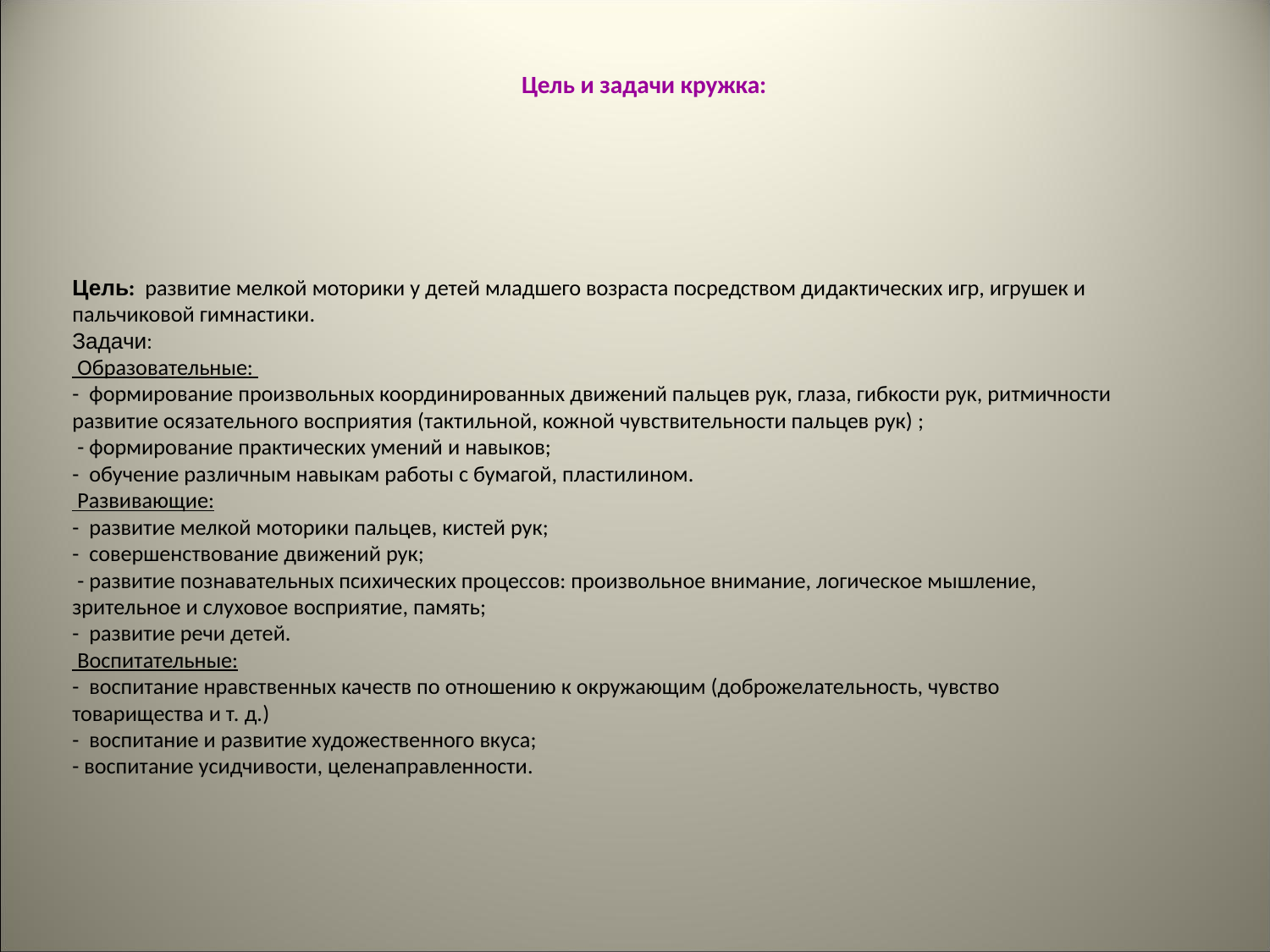

Цель и задачи кружка:
# Цель:  развитие мелкой моторики у детей младшего возраста посредством дидактических игр, игрушек и пальчиковой гимнастики. Задачи: Образовательные: -  формирование произвольных координированных движений пальцев рук, глаза, гибкости рук, ритмичности развитие осязательного восприятия (тактильной, кожной чувствительности пальцев рук) ; - формирование практических умений и навыков; -  обучение различным навыкам работы с бумагой, пластилином. Развивающие: -  развитие мелкой моторики пальцев, кистей рук; -  совершенствование движений рук; - развитие познавательных психических процессов: произвольное внимание, логическое мышление, зрительное и слуховое восприятие, память; -  развитие речи детей. Воспитательные: -  воспитание нравственных качеств по отношению к окружающим (доброжелательность, чувство товарищества и т. д.) -  воспитание и развитие художественного вкуса; - воспитание усидчивости, целенаправленности.